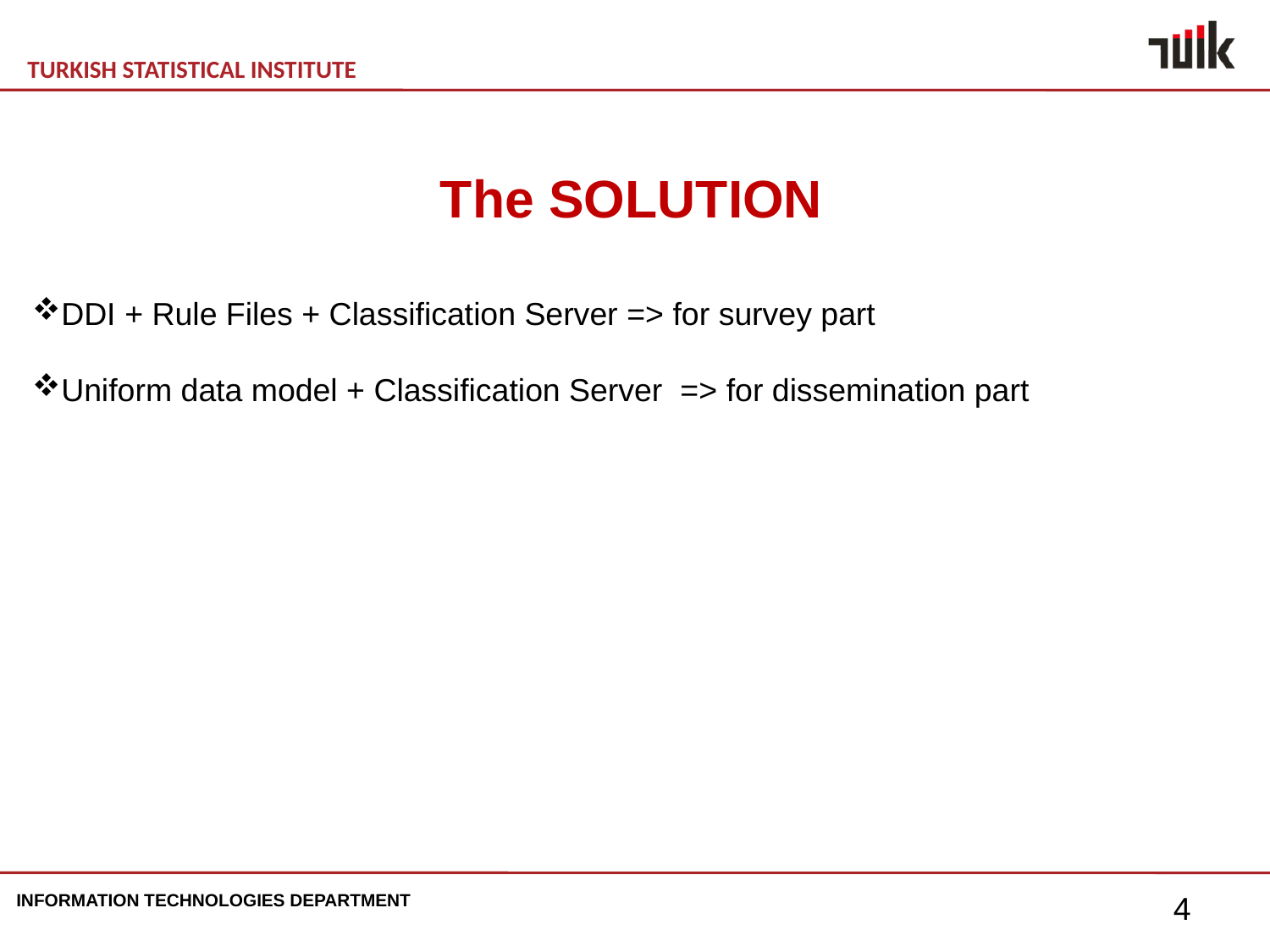

The SOLUTION
DDI + Rule Files + Classification Server => for survey part

Uniform data model + Classification Server  => for dissemination part